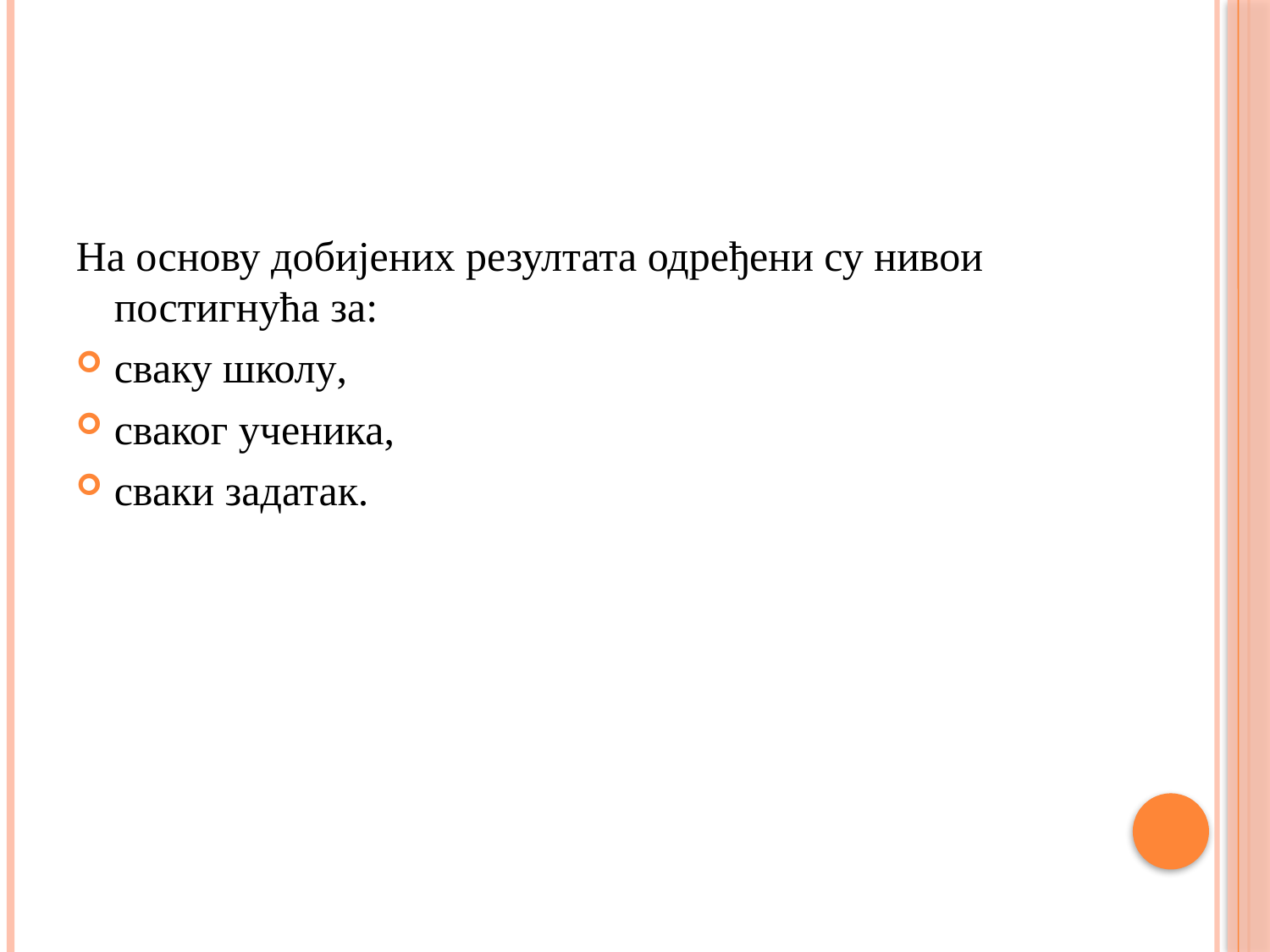

На основу добијених резултата одређени су нивои постигнућа за:
сваку школу,
сваког ученика,
сваки задатак.